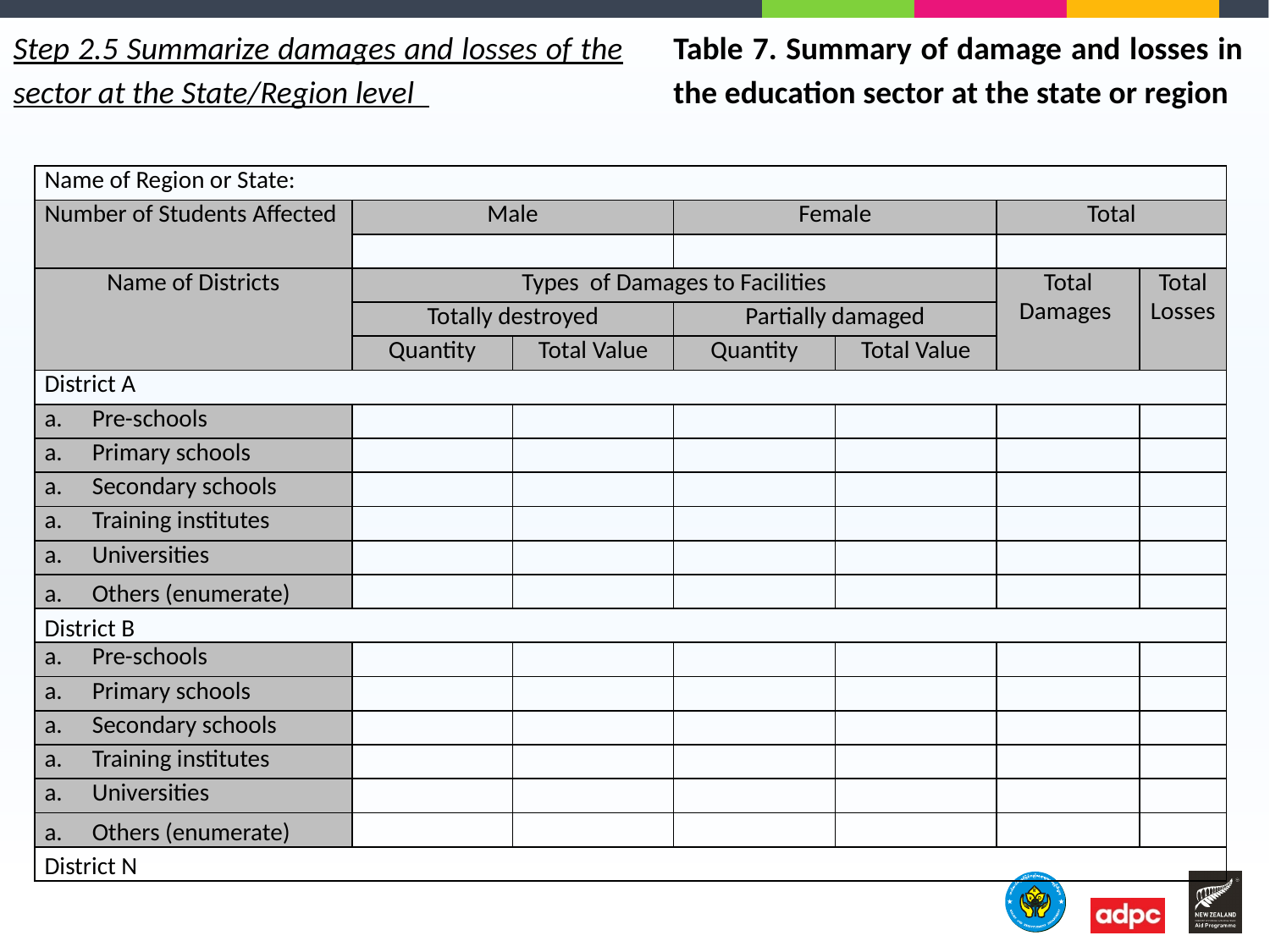

Step 2.5 Summarize damages and losses of the sector at the State/Region level
Table 7. Summary of damage and losses in the education sector at the state or region
| Name of Region or State: |  |  |  |  |  |  |
| --- | --- | --- | --- | --- | --- | --- |
| Number of Students Affected | Male |  | Female |  | Total |  |
|  |  |  |  |  |  |  |
| Name of Districts | Types of Damages to Facilities |  |  |  | Total Damages | Total Losses |
|  | Totally destroyed |  | Partially damaged |  |  |  |
|  | Quantity | Total Value | Quantity | Total Value |  |  |
| District A |  |  |  |  |  |  |
| Pre-schools |  |  |  |  |  |  |
| Primary schools |  |  |  |  |  |  |
| Secondary schools |  |  |  |  |  |  |
| Training institutes |  |  |  |  |  |  |
| Universities |  |  |  |  |  |  |
| Others (enumerate) |  |  |  |  |  |  |
| District B |  |  |  |  |  |  |
| Pre-schools |  |  |  |  |  |  |
| Primary schools |  |  |  |  |  |  |
| Secondary schools |  |  |  |  |  |  |
| Training institutes |  |  |  |  |  |  |
| Universities |  |  |  |  |  |  |
| Others (enumerate) |  |  |  |  |  |  |
| District N |  |  |  |  |  |  |